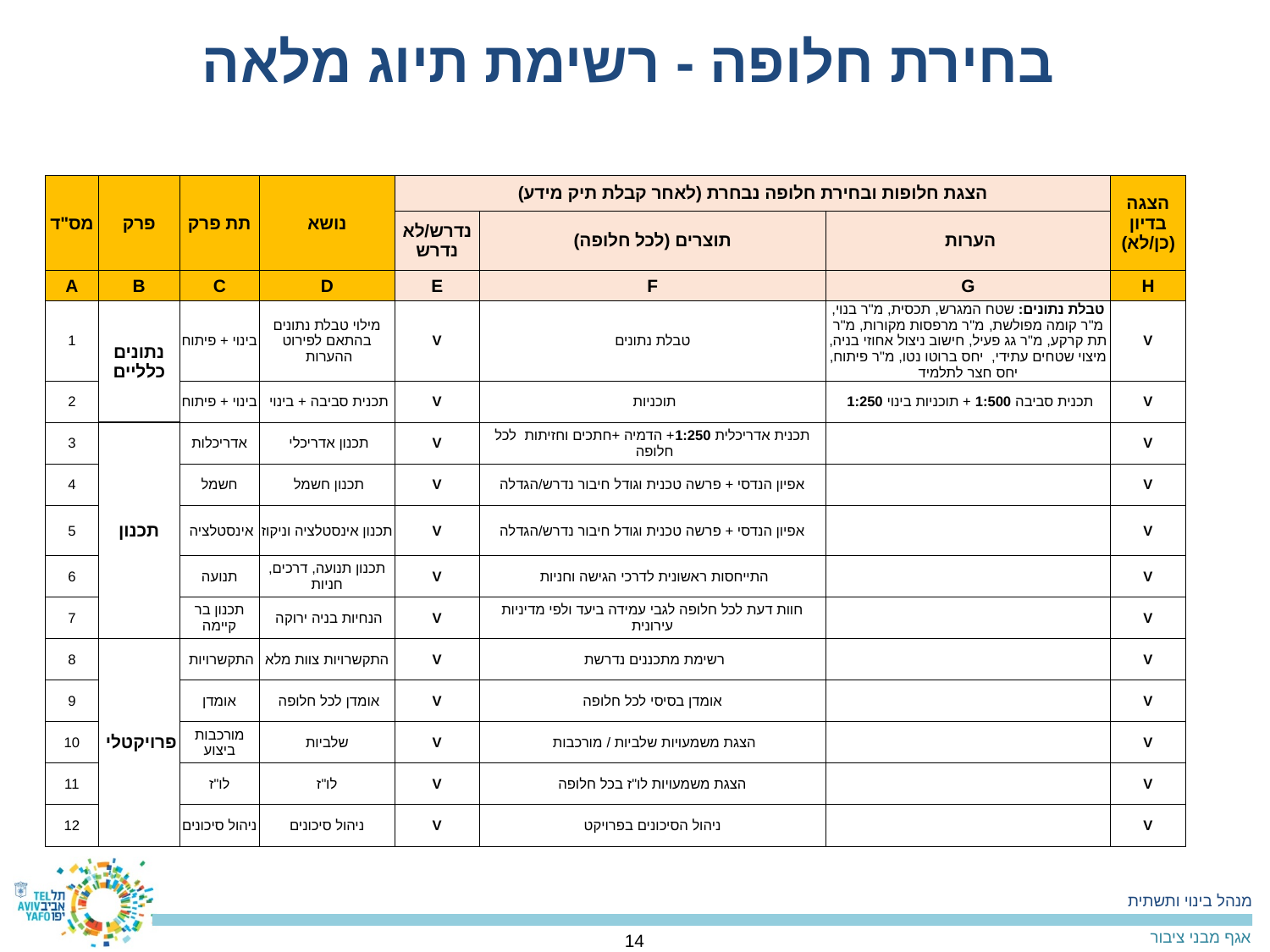

בחירת חלופה - רשימת תיוג מלאה
| מס"ד | פרק | תת פרק | נושא | הצגת חלופות ובחירת חלופה נבחרת (לאחר קבלת תיק מידע) |  |  | הצגה בדיון (כן/לא) |
| --- | --- | --- | --- | --- | --- | --- | --- |
|  |  |  |  | נדרש/לא נדרש | תוצרים (לכל חלופה) | הערות |  |
| A | B | C | D | E | F | G | H |
| 1 | נתונים כלליים | בינוי + פיתוח | מילוי טבלת נתונים בהתאם לפירוט ההערות | V | טבלת נתונים | טבלת נתונים: שטח המגרש, תכסית, מ"ר בנוי, מ"ר קומה מפולשת, מ"ר מרפסות מקורות, מ"ר תת קרקע, מ"ר גג פעיל, חישוב ניצול אחוזי בניה, מיצוי שטחים עתידי, יחס ברוטו נטו, מ"ר פיתוח, יחס חצר לתלמיד | V |
| 2 |  | בינוי + פיתוח | תכנית סביבה + בינוי | V | תוכניות | תכנית סביבה 1:500 + תוכניות בינוי 1:250 | V |
| 3 | תכנון | אדריכלות | תכנון אדריכלי | V | תכנית אדריכלית 1:250+ הדמיה +חתכים וחזיתות לכל חלופה |  | V |
| 4 |  | חשמל | תכנון חשמל | V | אפיון הנדסי + פרשה טכנית וגודל חיבור נדרש/הגדלה |  | V |
| 5 |  | אינסטלציה | תכנון אינסטלציה וניקוז | V | אפיון הנדסי + פרשה טכנית וגודל חיבור נדרש/הגדלה |  | V |
| 6 |  | תנועה | תכנון תנועה, דרכים, חניות | V | התייחסות ראשונית לדרכי הגישה וחניות |  | V |
| 7 |  | תכנון בר קיימה | הנחיות בניה ירוקה | V | חוות דעת לכל חלופה לגבי עמידה ביעד ולפי מדיניות עירונית |  | V |
| 8 | פרויקטלי | התקשרויות | התקשרויות צוות מלא | V | רשימת מתכננים נדרשת |  | V |
| 9 |  | אומדן | אומדן לכל חלופה | V | אומדן בסיסי לכל חלופה |  | V |
| 10 |  | מורכבות ביצוע | שלביות | V | הצגת משמעויות שלביות / מורכבות |  | V |
| 11 |  | לו"ז | לו"ז | V | הצגת משמעויות לו"ז בכל חלופה |  | V |
| 12 |  | ניהול סיכונים | ניהול סיכונים | V | ניהול הסיכונים בפרויקט |  | V |